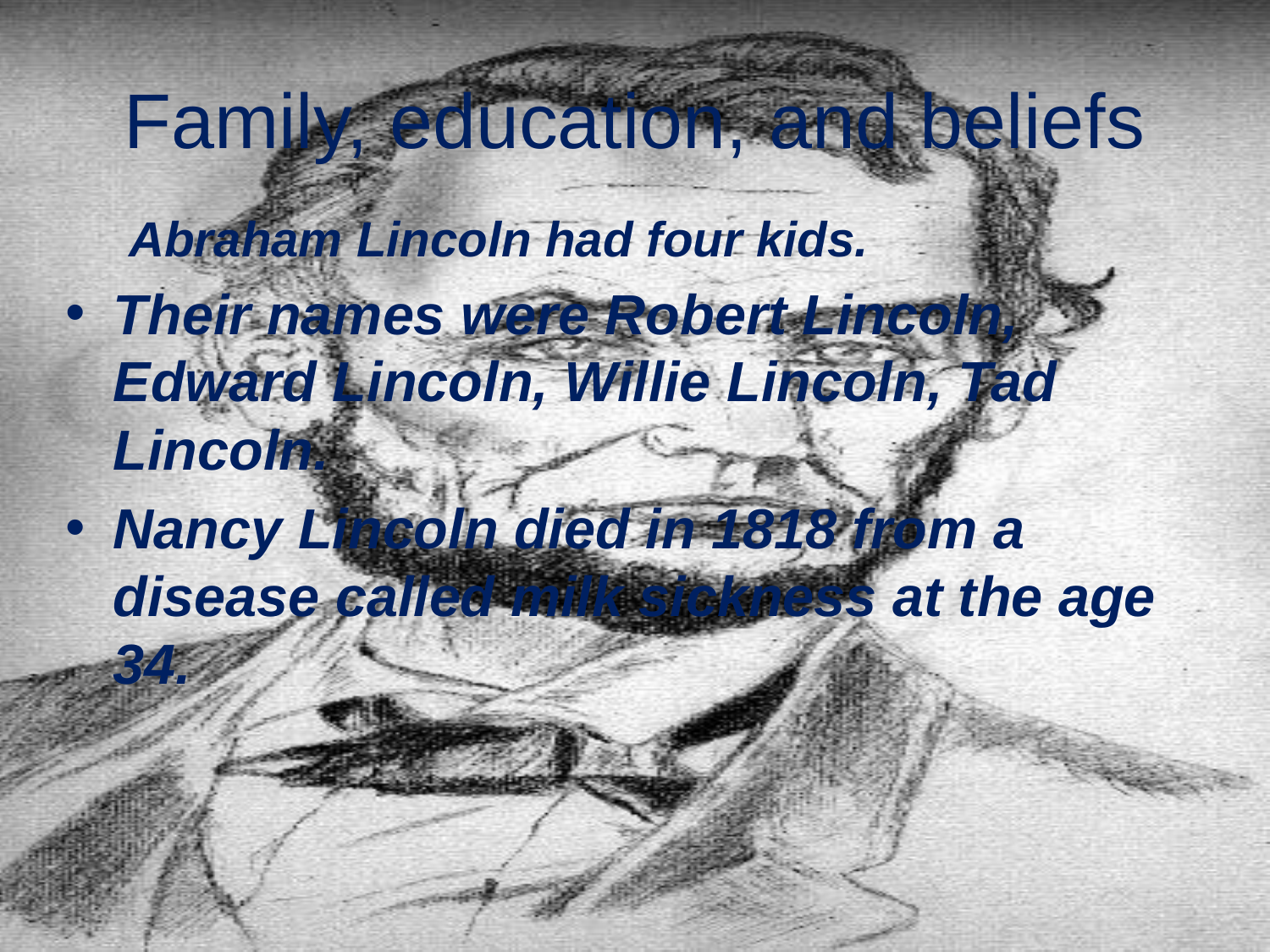

# Family, education, and beliefs
Abraham Lincoln had four kids.
Their names were Robert Lincoln, Edward Lincoln, Willie Lincoln, Tad Lincoln.
Nancy Lincoln died in 1818 from a disease called milk sickness at the age 34.